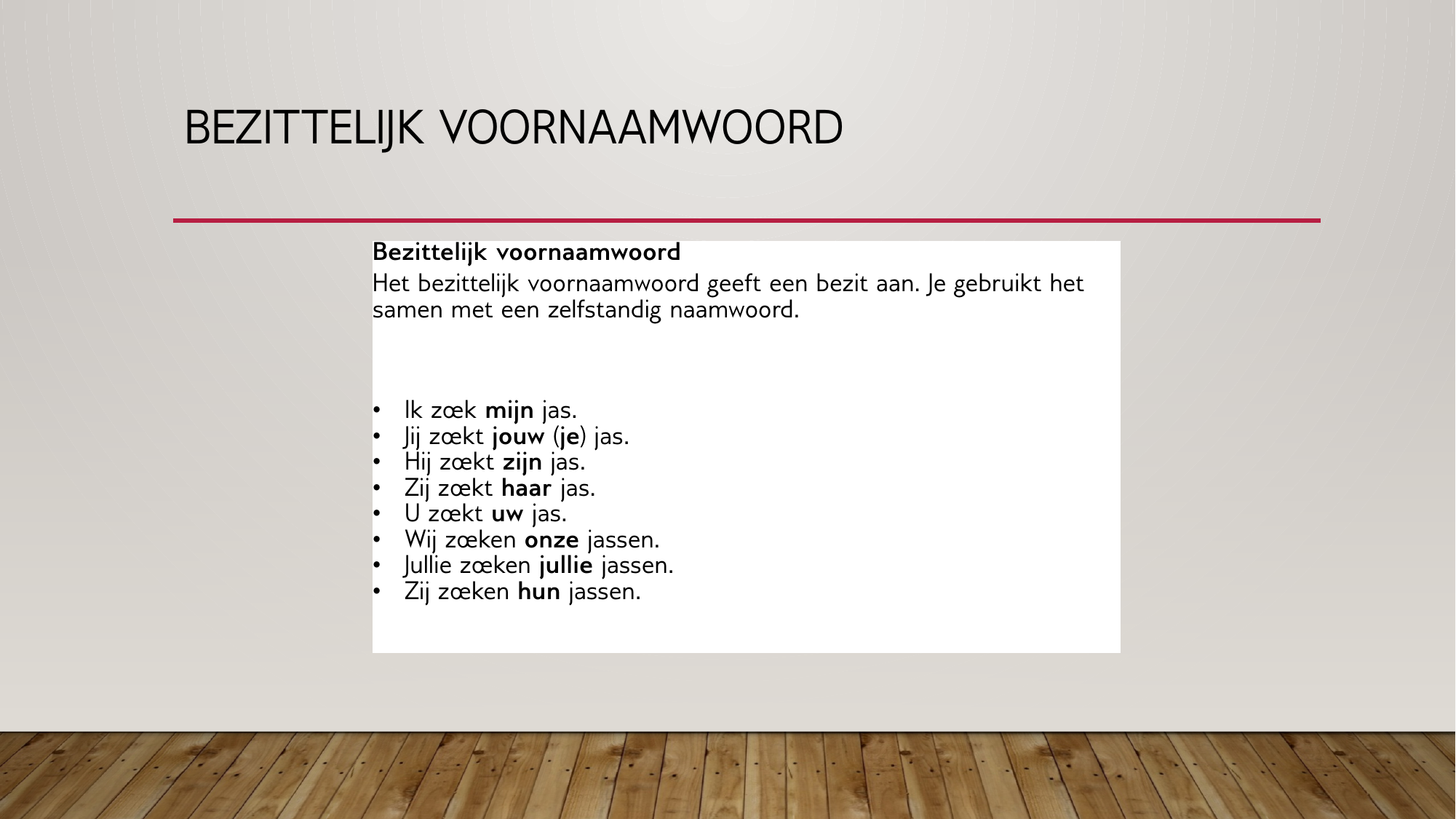

# Bezittelijk voornaamwoord
| Bezittelijk voornaamwoord |
| --- |
| Het bezittelijk voornaamwoord geeft een bezit aan. Je gebruikt het samen met een zelfstandig naamwoord. |
|  |
| •   Ik zoek mijn jas. •   Jij zoekt jouw (je) jas. •   Hij zoekt zijn jas. •   Zij zoekt haar jas. •   U zoekt uw jas. •   Wij zoeken onze jassen. •   Jullie zoeken jullie jassen. •   Zij zoeken hun jassen. |